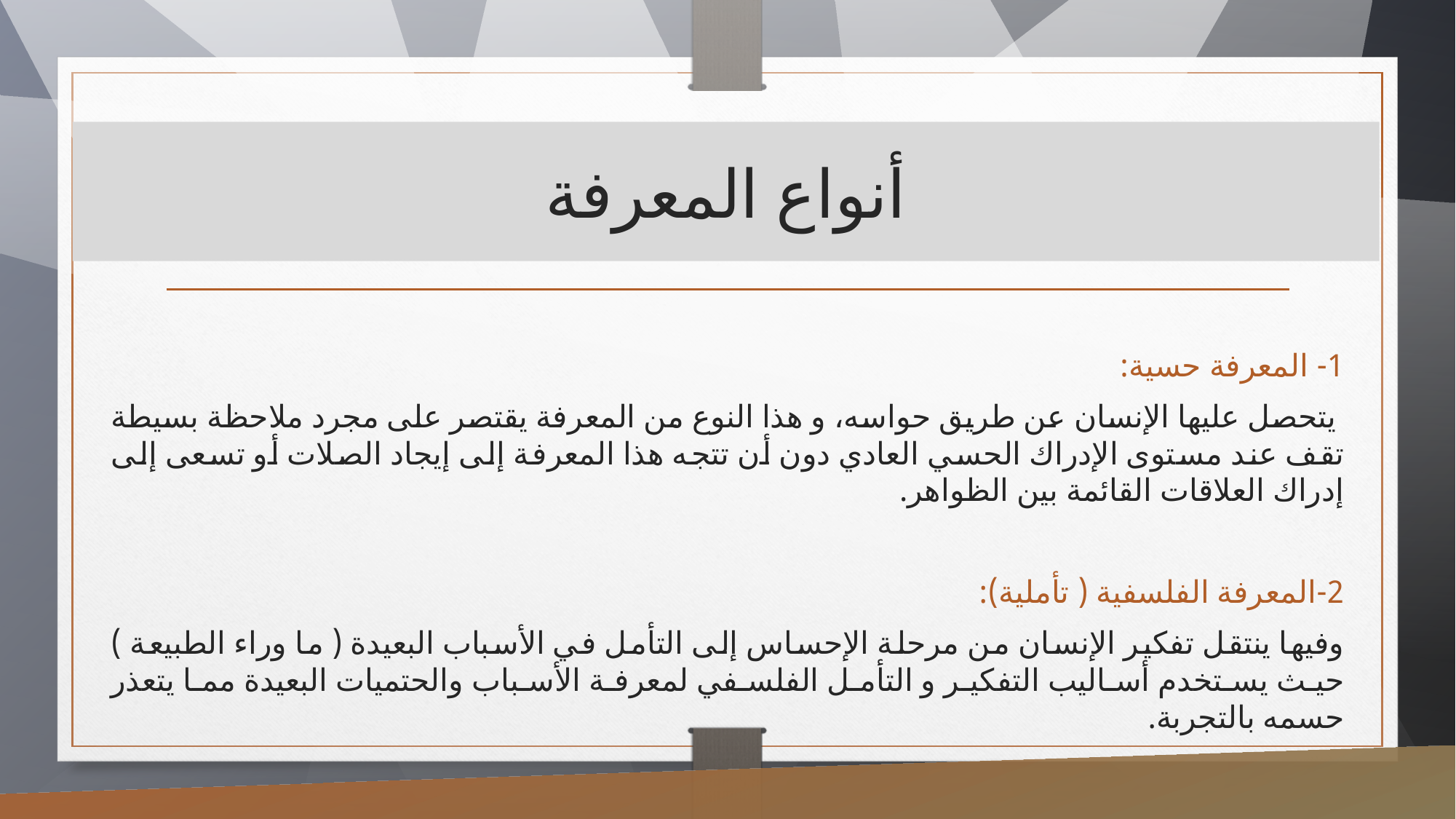

# أنواع المعرفة

1- المعرفة حسية:
 يتحصل عليها الإنسان عن طريق حواسه، و هذا النوع من المعرفة يقتصر على مجرد ملاحظة بسيطة تقف عند مستوى الإدراك الحسي العادي دون أن تتجه هذا المعرفة إلى إيجاد الصلات أو تسعى إلى إدراك العلاقات القائمة بين الظواهر.

2-المعرفة الفلسفية ( تأملية):
وفيها ينتقل تفكير الإنسان من مرحلة الإحساس إلى التأمل في الأسباب البعيدة ( ما وراء الطبيعة ) حيث يستخدم أساليب التفكير و التأمل الفلسفي لمعرفة الأسباب والحتميات البعيدة مما يتعذر حسمه بالتجربة.